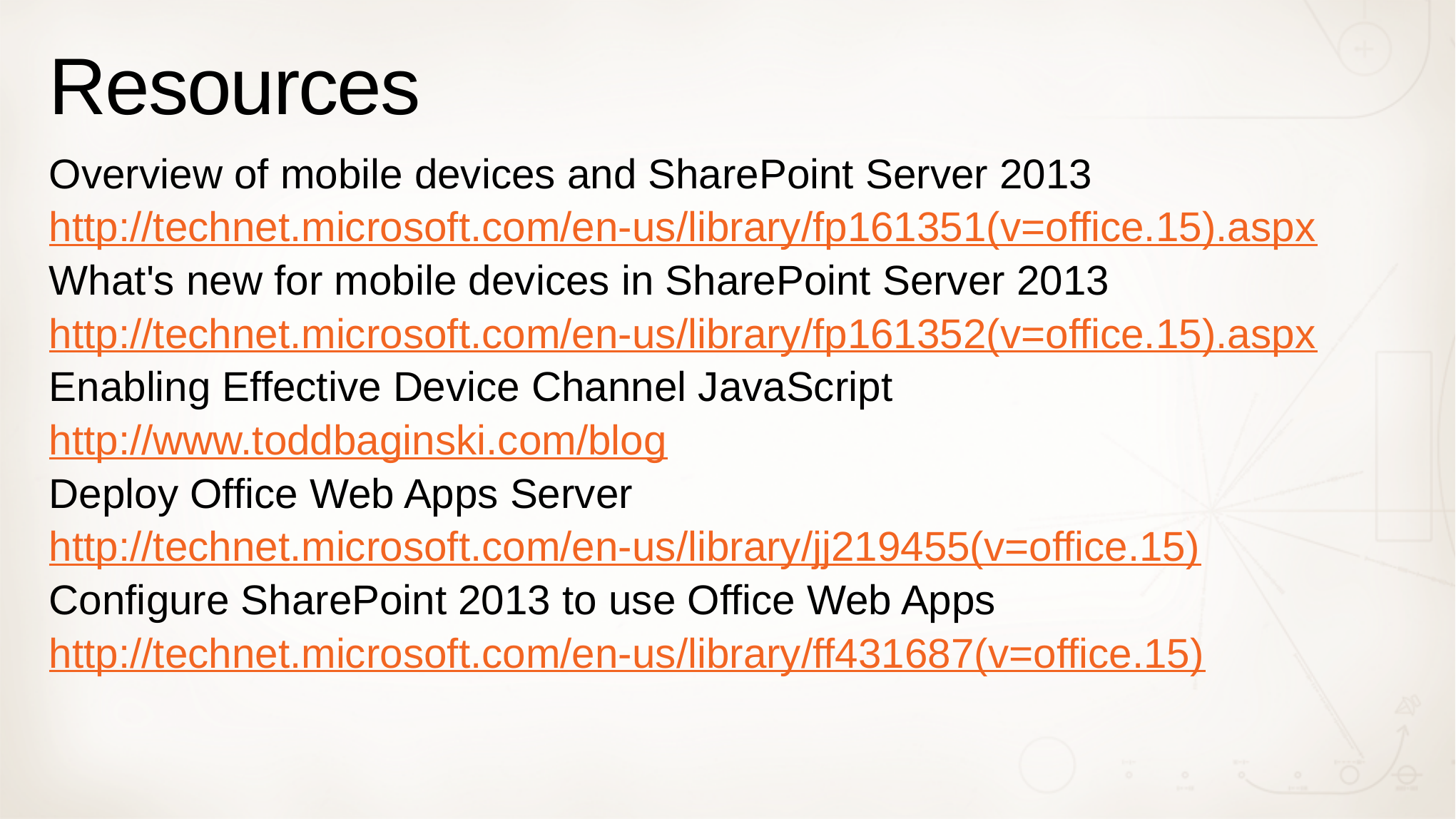

# Resources
Overview of mobile devices and SharePoint Server 2013
http://technet.microsoft.com/en-us/library/fp161351(v=office.15).aspx
What's new for mobile devices in SharePoint Server 2013
http://technet.microsoft.com/en-us/library/fp161352(v=office.15).aspx
Enabling Effective Device Channel JavaScript
http://www.toddbaginski.com/blog
Deploy Office Web Apps Server
http://technet.microsoft.com/en-us/library/jj219455(v=office.15)
Configure SharePoint 2013 to use Office Web Apps
http://technet.microsoft.com/en-us/library/ff431687(v=office.15)